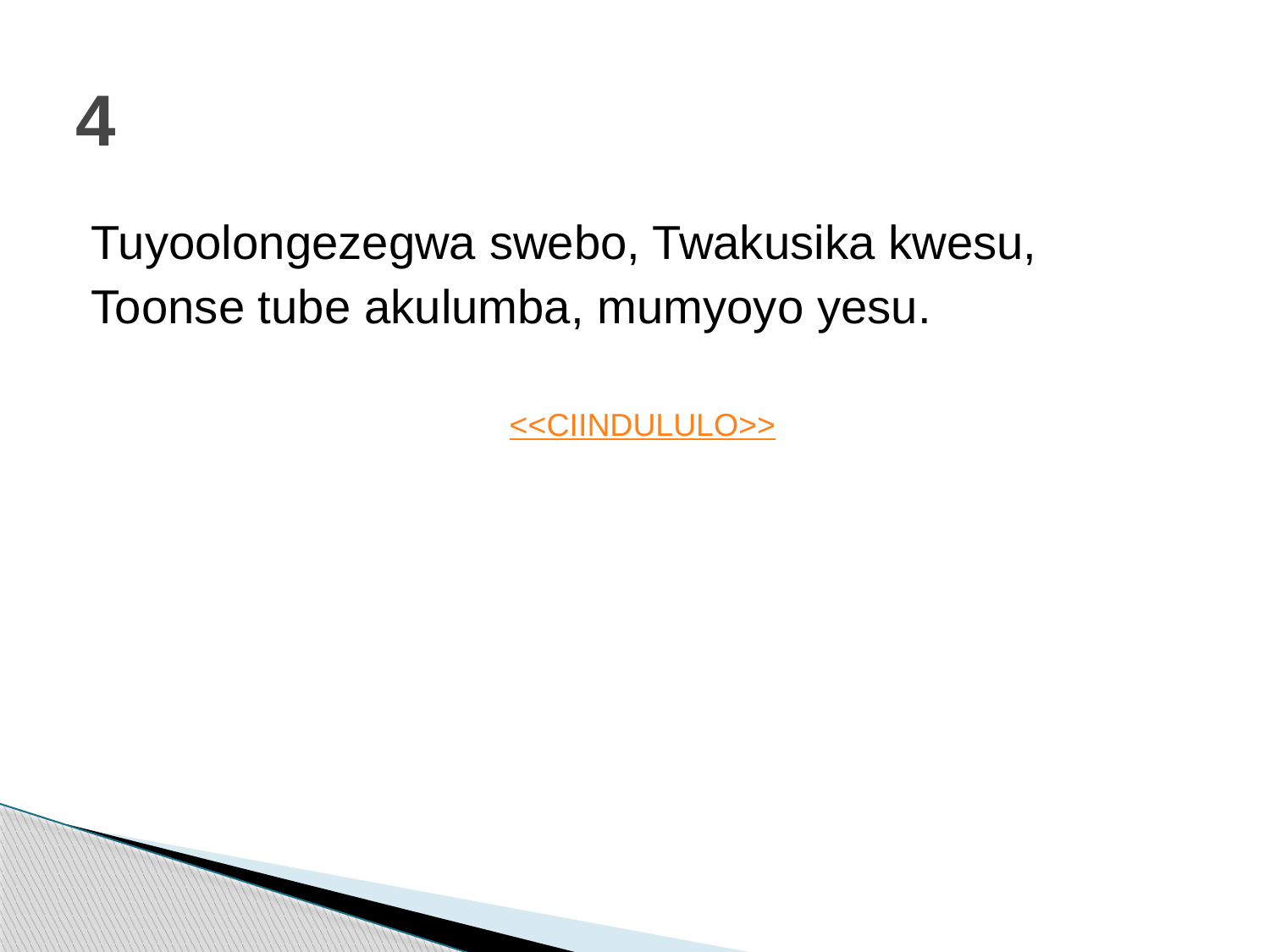

# 4
Tuyoolongezegwa swebo, Twakusika kwesu,
Toonse tube akulumba, mumyoyo yesu.

<<CIINDULULO>>